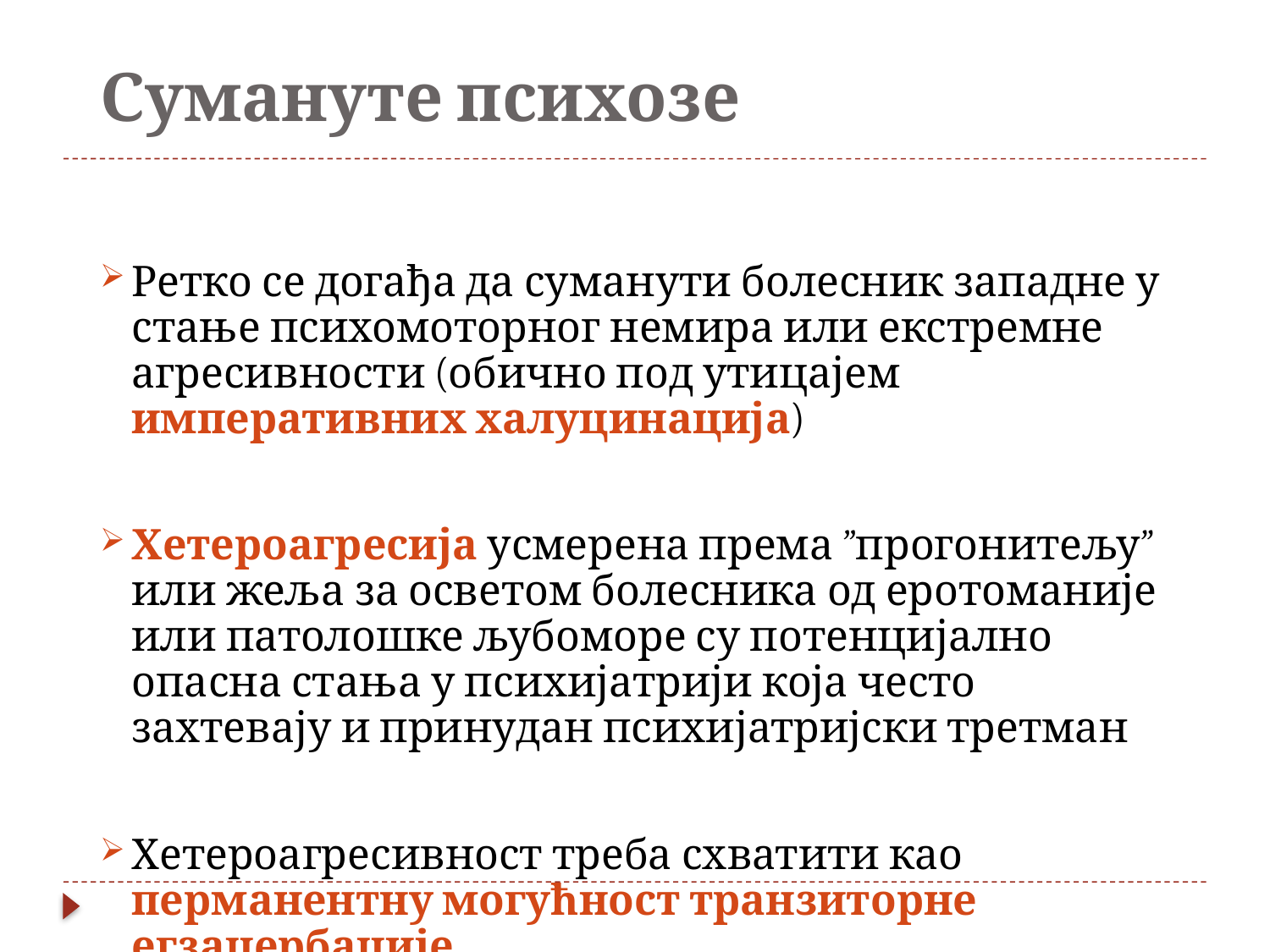

# Сумануте психозе
Ретко се догађа да суманути болесник западне у стање психомоторног немира или екстремне агресивности (обично под утицајем императивних халуцинација)

Хетероагресија усмерена према ”прогонитељу” или жеља за осветом болесника од еротоманије или патолошке љубоморе су потенцијално опасна стања у психијатрији која често захтевају и принудан психијатријски третман

Хетероагресивност треба схватити као перманентну могућност транзиторне егзацербације